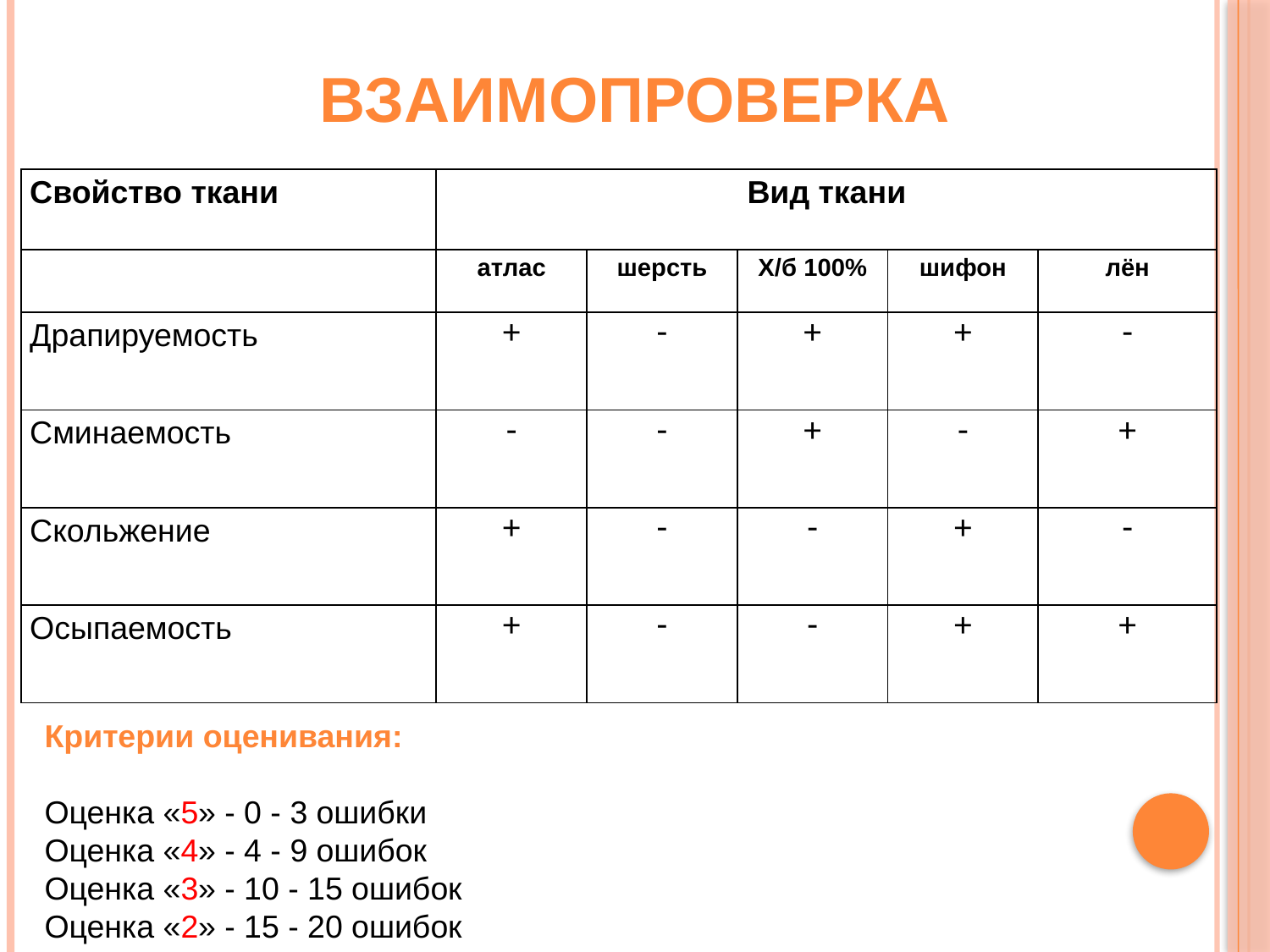

# Взаимопроверка
| Свойство ткани | Вид ткани |  |  |  |  |
| --- | --- | --- | --- | --- | --- |
|  | атлас | шерсть | Х/б 100% | шифон | лён |
| Драпируемость | + | - | + | + | - |
| Сминаемость | - | - | + | - | + |
| Скольжение | + | - | - | + | - |
| Осыпаемость | + | - | - | + | + |

Критерии оценивания:

Оценка «5» - 0 - 3 ошибки
Оценка «4» - 4 - 9 ошибок
Оценка «3» - 10 - 15 ошибок
Оценка «2» - 15 - 20 ошибок